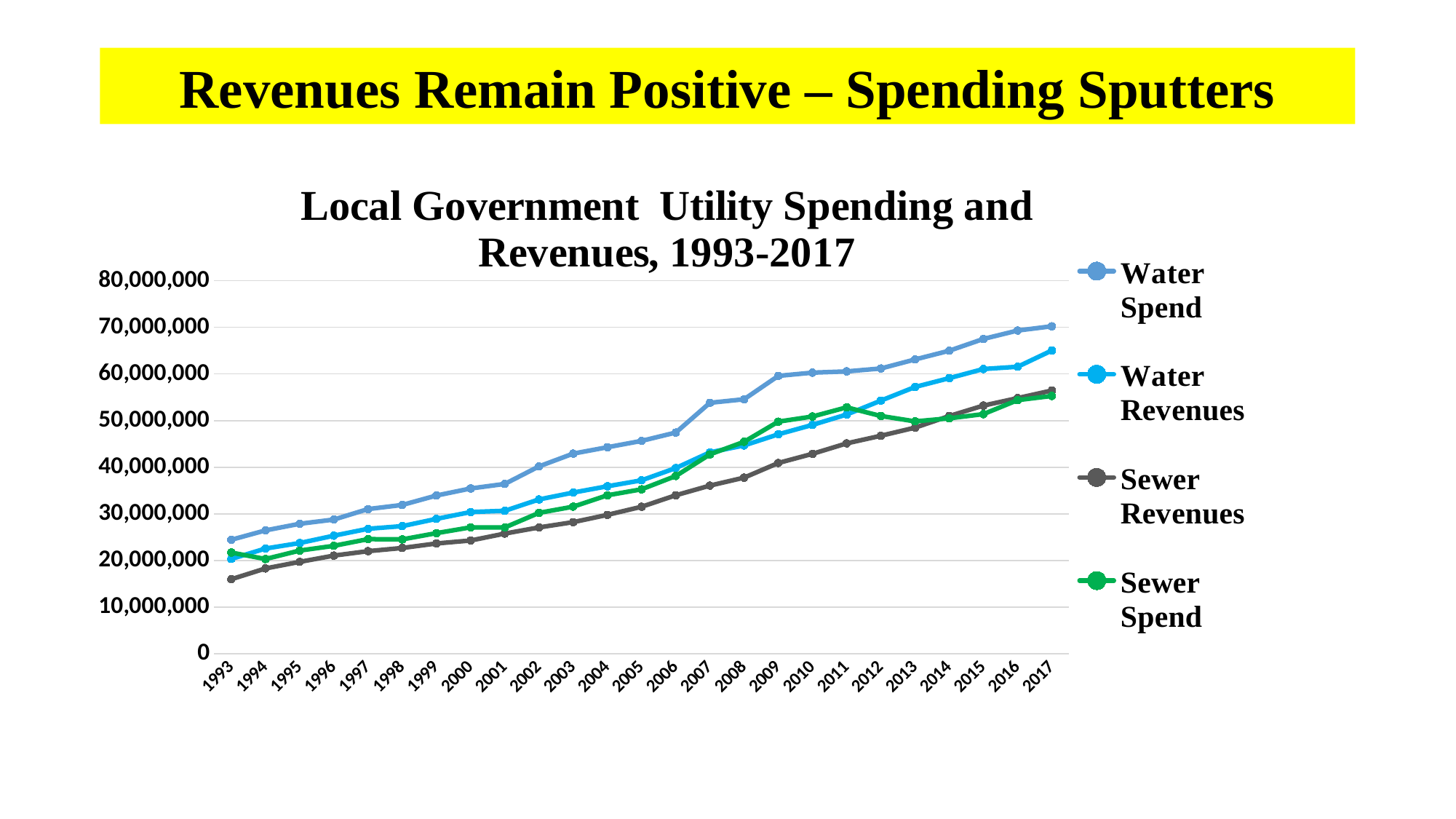

Revenues Remain Positive – Spending Sputters

### Chart: Local Government  Utility Spending and Revenues, 1993-2017

| Category |  |  |  |  |
|---|---|---|---|---|
|  | 24433440.0 | 20322690.0 | 15969827.0 | 21687852.0 |
|  | 26440864.0 | 22555530.0 | 18288996.0 | 20305398.0 |
|  | 27863125.0 | 23734372.0 | 19693333.0 | 22121014.0 |
|  | 28765816.0 | 25311844.0 | 21040541.0 | 23137770.0 |
|  | 31012081.0 | 26792031.0 | 21994668.0 | 24569623.0 |
|  | 31897029.0 | 27359681.0 | 22676673.0 | 24514606.0 |
|  | 33924151.0 | 28916954.0 | 23644616.0 | 25851890.0 |
|  | 35435003.0 | 30379194.0 | 24272968.0 | 27097840.0 |
|  | 36410259.0 | 30648271.0 | 25763881.0 | 27074500.0 |
|  | 40169307.0 | 33077101.0 | 27078810.0 | 30207393.0 |
|  | 42907605.0 | 34557818.0 | 28209878.0 | 31536919.0 |
|  | 44275003.0 | 35905417.0 | 29770153.0 | 33966273.0 |
|  | 45636724.0 | 37184841.0 | 31517177.0 | 35254120.0 |
|  | 47435899.0 | 39812005.0 | 33971692.0 | 38105928.0 |
|  | 53811547.0 | 43173455.0 | 36050145.0 | 42739939.0 |
|  | 54567554.0 | 44659723.0 | 37757677.0 | 45442830.0 |
|  | 59587633.0 | 47056683.0 | 40901085.0 | 49773910.0 |
|  | 60277035.0 | 49073120.0 | 42859883.0 | 50872931.0 |
|  | 60547655.0 | 51298695.0 | 45103363.0 | 52839977.0 |
|  | 61169535.0 | 54271316.0 | 46746980.0 | 50984557.0 |
|  | 63107764.0 | 57208766.0 | 48488777.0 | 49828283.0 |
|  | 64974677.0 | 59093075.0 | 50979082.0 | 50490610.0 |
|  | 67501005.0 | 61059616.0 | 53215311.0 | 51385533.0 |
|  | 69311835.0 | 61535757.0 | 54821969.0 | 54381261.0 |
|  | 70219713.0 | 65028592.0 | 56446305.0 | 55281973.0 |